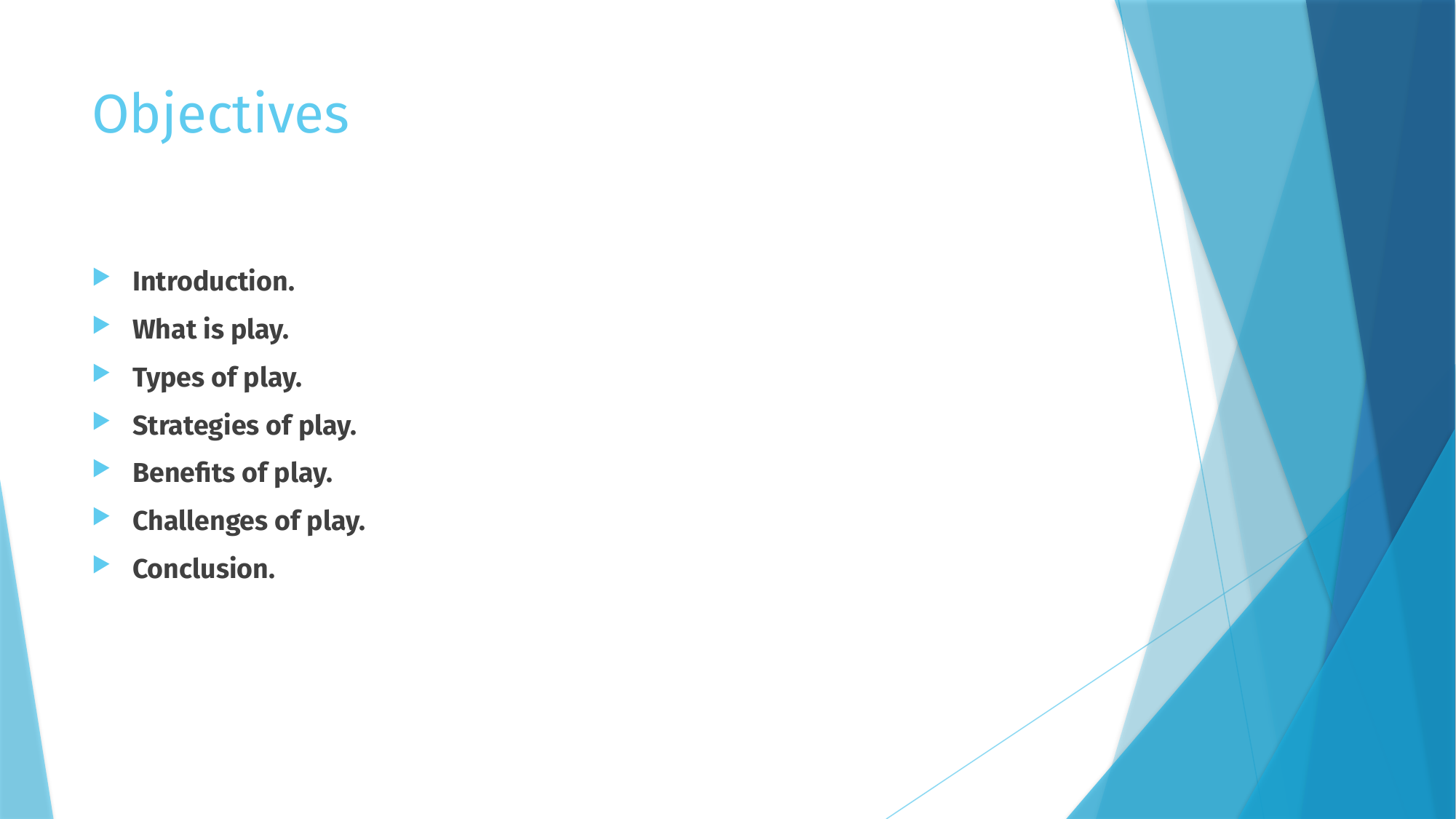

# Objectives
Introduction.
What is play.
Types of play.
Strategies of play.
Benefits of play.
Challenges of play.
Conclusion.